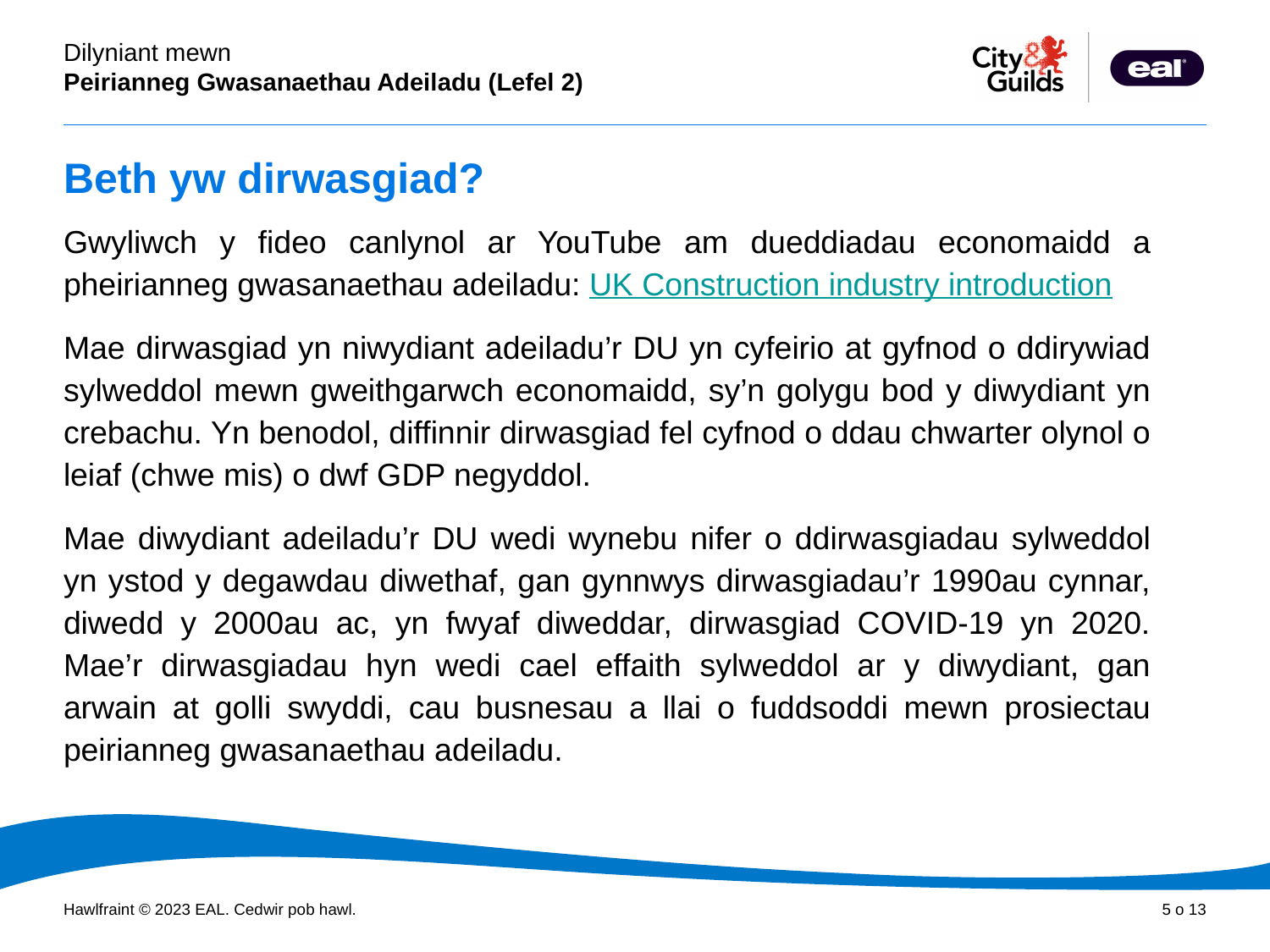

# Beth yw dirwasgiad?
Gwyliwch y fideo canlynol ar YouTube am dueddiadau economaidd a pheirianneg gwasanaethau adeiladu: UK Construction industry introduction
Mae dirwasgiad yn niwydiant adeiladu’r DU yn cyfeirio at gyfnod o ddirywiad sylweddol mewn gweithgarwch economaidd, sy’n golygu bod y diwydiant yn crebachu. Yn benodol, diffinnir dirwasgiad fel cyfnod o ddau chwarter olynol o leiaf (chwe mis) o dwf GDP negyddol.
Mae diwydiant adeiladu’r DU wedi wynebu nifer o ddirwasgiadau sylweddol yn ystod y degawdau diwethaf, gan gynnwys dirwasgiadau’r 1990au cynnar, diwedd y 2000au ac, yn fwyaf diweddar, dirwasgiad COVID-19 yn 2020. Mae’r dirwasgiadau hyn wedi cael effaith sylweddol ar y diwydiant, gan arwain at golli swyddi, cau busnesau a llai o fuddsoddi mewn prosiectau peirianneg gwasanaethau adeiladu.